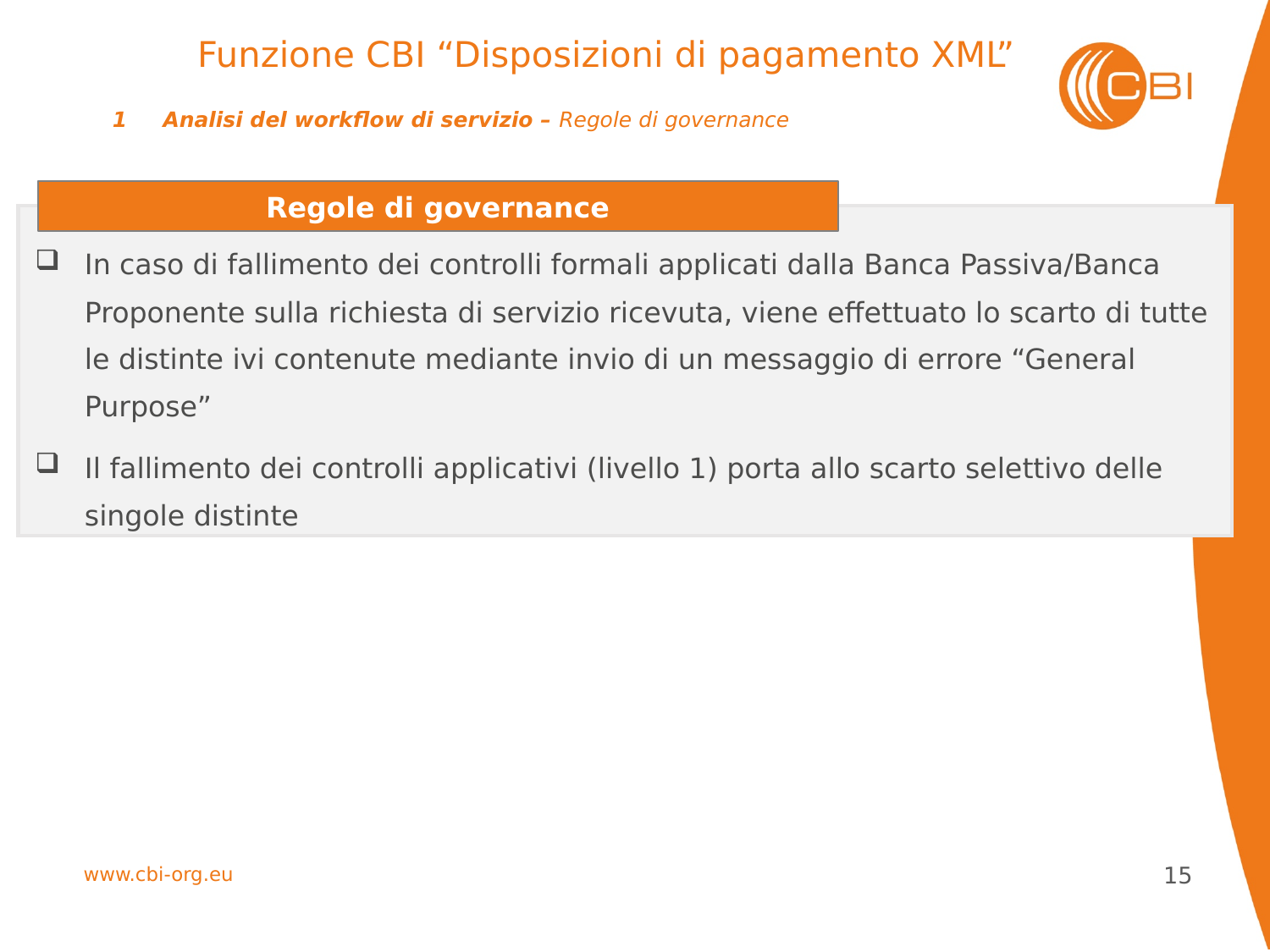

Funzione CBI “Disposizioni di pagamento XML”
1	 Analisi del workflow di servizio – Regole di governance
Regole di governance

In caso di fallimento dei controlli formali applicati dalla Banca Passiva/Banca Proponente sulla richiesta di servizio ricevuta, viene effettuato lo scarto di tutte le distinte ivi contenute mediante invio di un messaggio di errore “General Purpose”
Il fallimento dei controlli applicativi (livello 1) porta allo scarto selettivo delle singole distinte